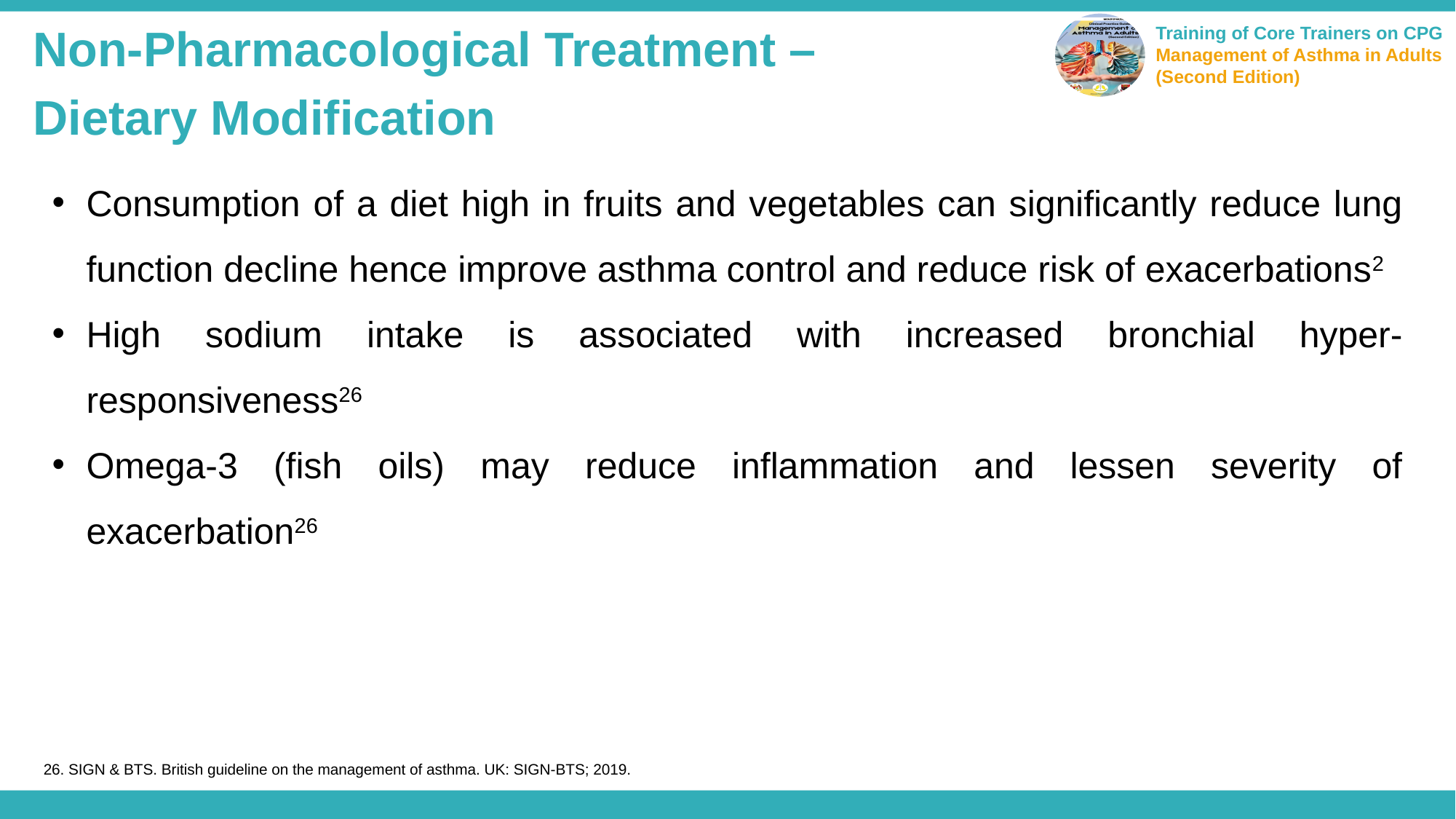

Non-Pharmacological Treatment –
Dietary Modification
Consumption of a diet high in fruits and vegetables can significantly reduce lung function decline hence improve asthma control and reduce risk of exacerbations2
High sodium intake is associated with increased bronchial hyper-responsiveness26
Omega-3 (fish oils) may reduce inflammation and lessen severity of exacerbation26
26. SIGN & BTS. British guideline on the management of asthma. UK: SIGN-BTS; 2019.